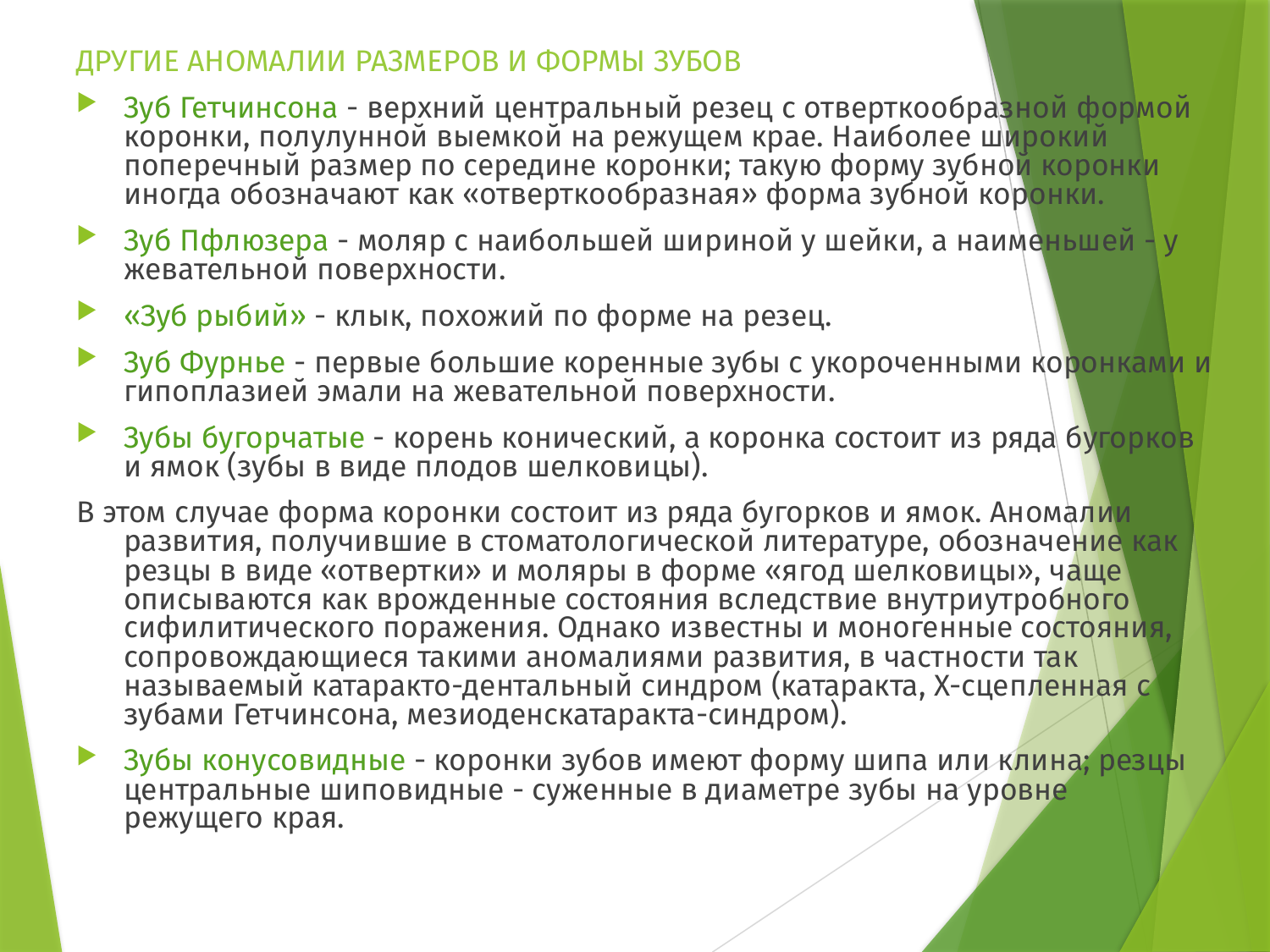

ДРУГИЕ АНОМАЛИИ РАЗМЕРОВ И ФОРМЫ ЗУБОВ
Зуб Гетчинсона - верхний центральный резец с отверткообразной формой коронки, полулунной выемкой на режущем крае. Наиболее широкий поперечный размер по середине коронки; такую форму зубной коронки иногда обозначают как «отверткообразная» форма зубной коронки.
Зуб Пфлюзера - моляр с наибольшей шириной у шейки, а наименьшей - у жевательной поверхности.
«Зуб рыбий» - клык, похожий по форме на резец.
Зуб Фурнье - первые большие коренные зубы с укороченными коронками и гипоплазией эмали на жевательной поверхности.
Зубы бугорчатые - корень конический, а коронка состоит из ряда бугорков и ямок (зубы в виде плодов шелковицы).
В этом случае форма коронки состоит из ряда бугорков и ямок. Аномалии развития, получившие в стоматологической литературе, обозначение как резцы в виде «отвертки» и моляры в форме «ягод шелковицы», чаще описываются как врожденные состояния вследствие внутриутробного сифилитического поражения. Однако известны и моногенные состояния, сопровождающиеся такими аномалиями развития, в частности так называемый катаракто-дентальный синдром (катаракта, Х-сцепленная с зубами Гетчинсона, мезиоденскатаракта-синдром).
Зубы конусовидные - коронки зубов имеют форму шипа или клина; резцы центральные шиповидные - суженные в диаметре зубы на уровне режущего края.